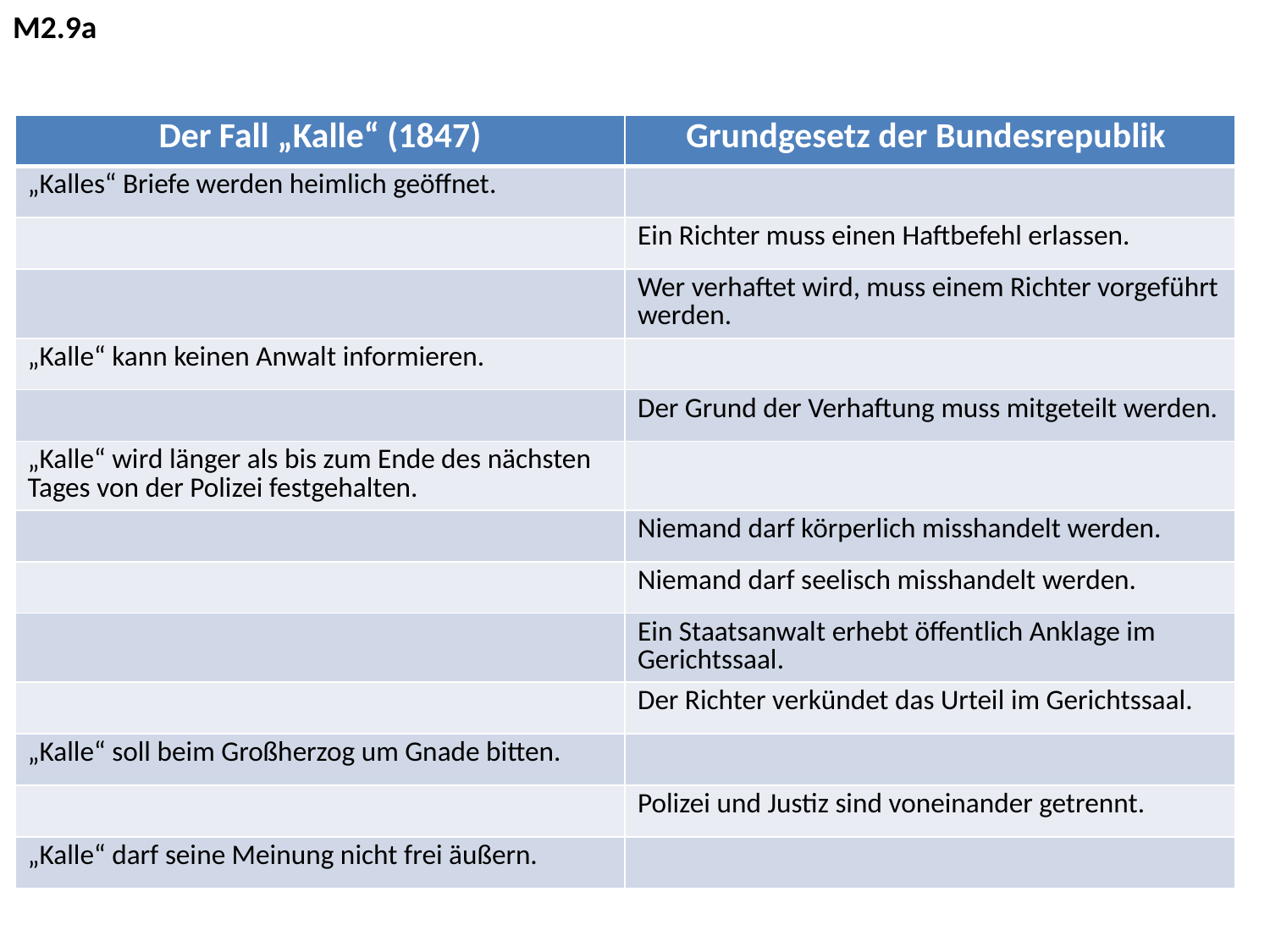

M2.9a
| Der Fall „Kalle“ (1847) | Grundgesetz der Bundesrepublik |
| --- | --- |
| „Kalles“ Briefe werden heimlich geöffnet. |  |
|  | Ein Richter muss einen Haftbefehl erlassen. |
|  | Wer verhaftet wird, muss einem Richter vorgeführt werden. |
| „Kalle“ kann keinen Anwalt informieren. |  |
|  | Der Grund der Verhaftung muss mitgeteilt werden. |
| „Kalle“ wird länger als bis zum Ende des nächsten Tages von der Polizei festgehalten. |  |
|  | Niemand darf körperlich misshandelt werden. |
|  | Niemand darf seelisch misshandelt werden. |
|  | Ein Staatsanwalt erhebt öffentlich Anklage im Gerichtssaal. |
|  | Der Richter verkündet das Urteil im Gerichtssaal. |
| „Kalle“ soll beim Großherzog um Gnade bitten. |  |
|  | Polizei und Justiz sind voneinander getrennt. |
| „Kalle“ darf seine Meinung nicht frei äußern. |  |